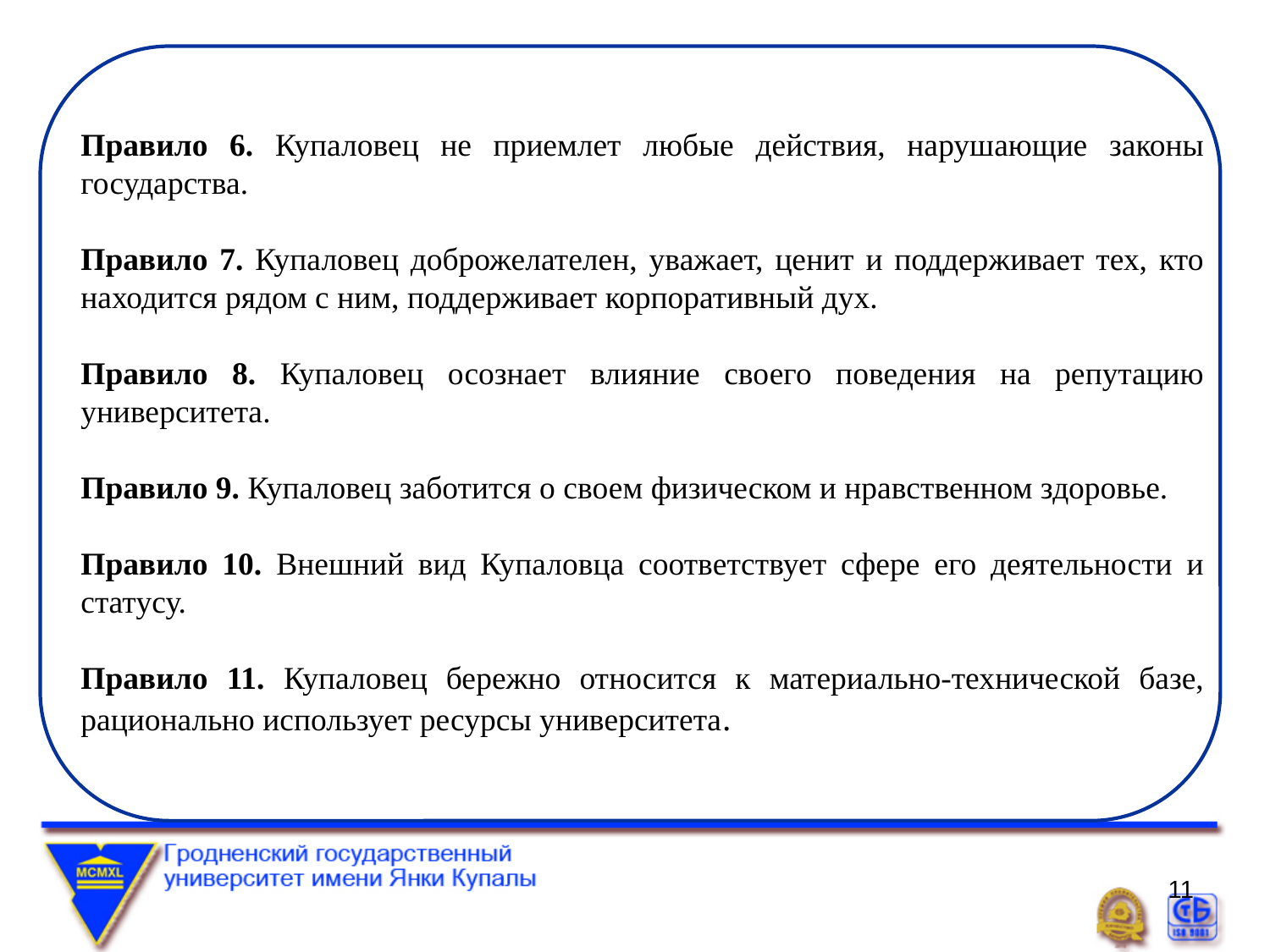

Правило 6. Купаловец не приемлет любые действия, нарушающие законы государства.

Правило 7. Купаловец доброжелателен, уважает, ценит и поддерживает тех, кто находится рядом с ним, поддерживает корпоративный дух.

Правило 8. Купаловец осознает влияние своего поведения на репутацию университета.

Правило 9. Купаловец заботится о своем физическом и нравственном здоровье.

Правило 10. Внешний вид Купаловца соответствует сфере его деятельности и статусу.

Правило 11. Купаловец бережно относится к материально-технической базе, рационально использует ресурсы университета.

11